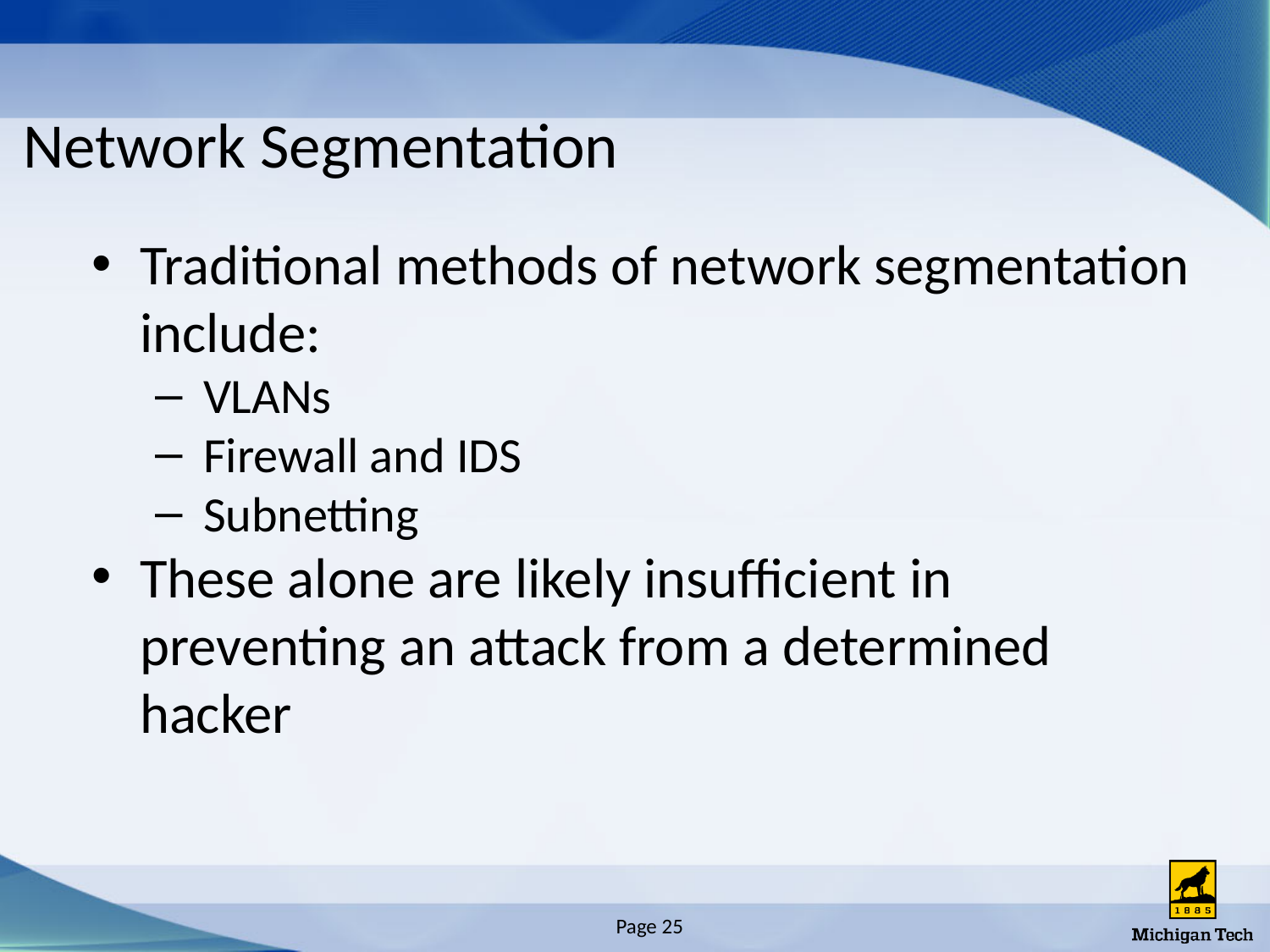

# Network Segmentation
Traditional methods of network segmentation include:
VLANs
Firewall and IDS
Subnetting
These alone are likely insufficient in preventing an attack from a determined hacker